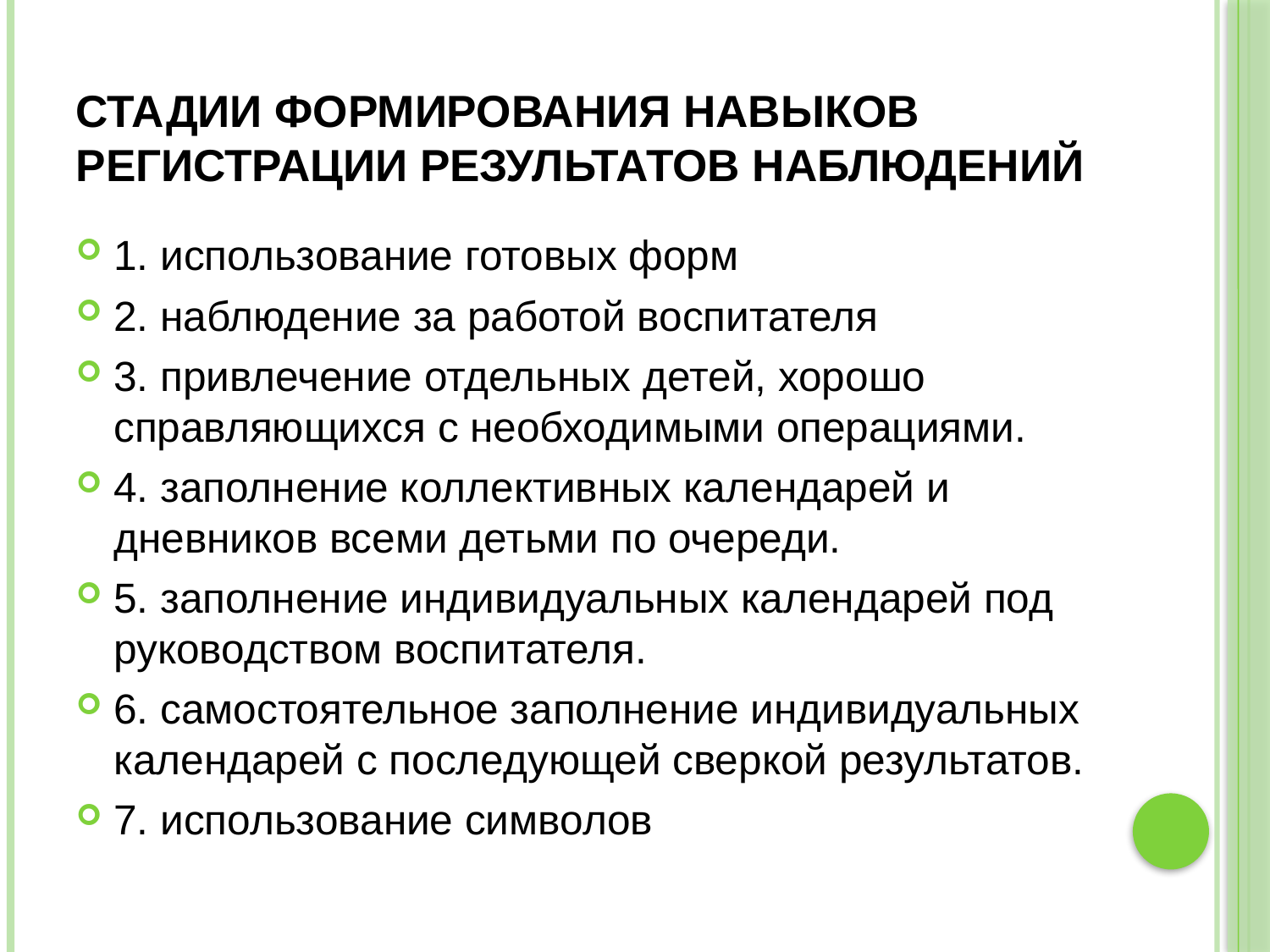

# Стадии формирования навыков регистрации результатов наблюдений
1. использование готовых форм
2. наблюдение за работой воспитателя
3. привлечение отдельных детей, хорошо справляющихся с необходимыми операциями.
4. заполнение коллективных календарей и дневников всеми детьми по очереди.
5. заполнение индивидуальных календарей под руководством воспитателя.
6. самостоятельное заполнение индивидуальных календарей с последующей сверкой результатов.
7. использование символов